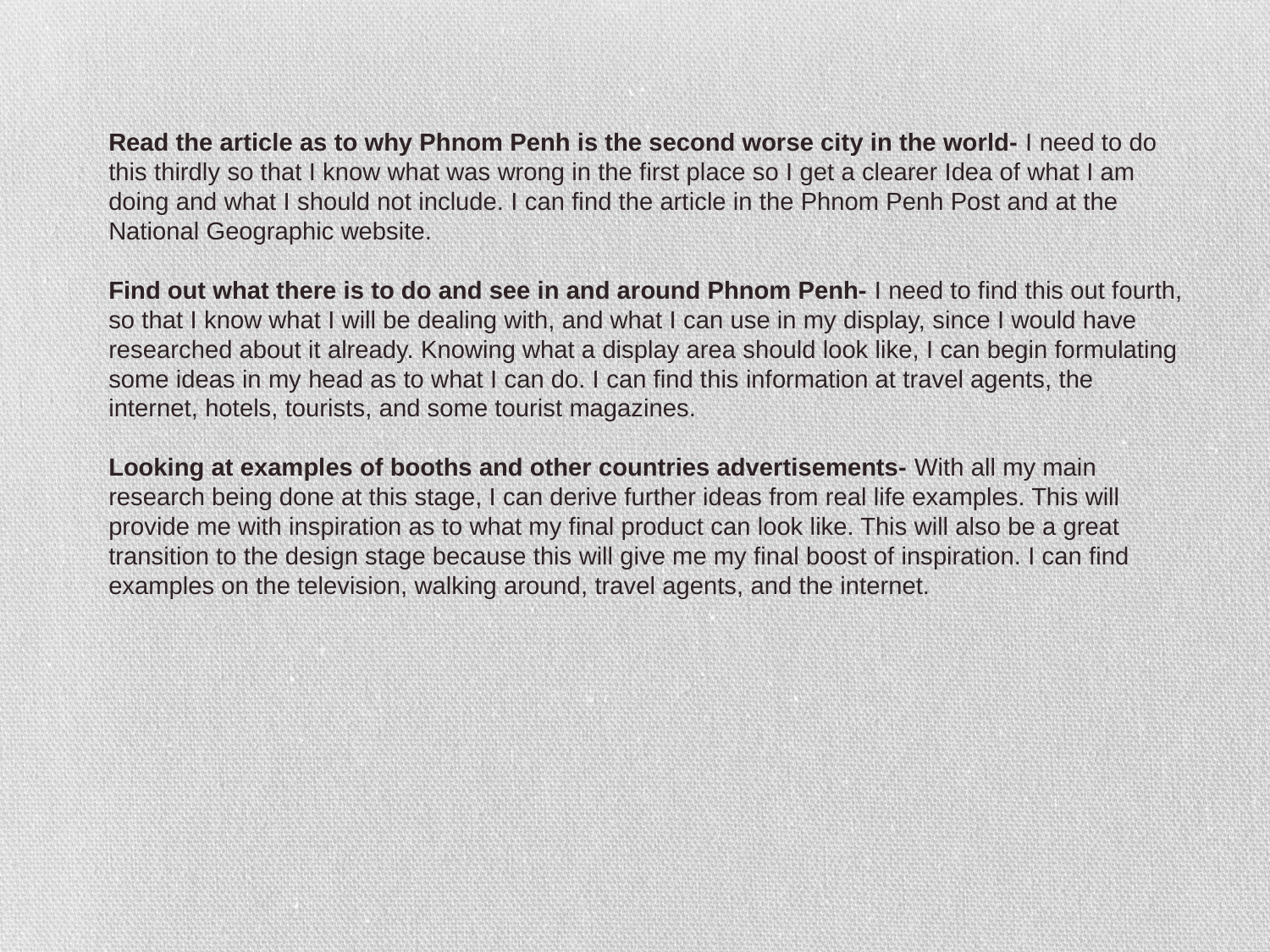

Read the article as to why Phnom Penh is the second worse city in the world- I need to do this thirdly so that I know what was wrong in the first place so I get a clearer Idea of what I am doing and what I should not include. I can find the article in the Phnom Penh Post and at the National Geographic website.

Find out what there is to do and see in and around Phnom Penh- I need to find this out fourth, so that I know what I will be dealing with, and what I can use in my display, since I would have researched about it already. Knowing what a display area should look like, I can begin formulating some ideas in my head as to what I can do. I can find this information at travel agents, the internet, hotels, tourists, and some tourist magazines.

Looking at examples of booths and other countries advertisements- With all my main research being done at this stage, I can derive further ideas from real life examples. This will provide me with inspiration as to what my final product can look like. This will also be a great transition to the design stage because this will give me my final boost of inspiration. I can find examples on the television, walking around, travel agents, and the internet.